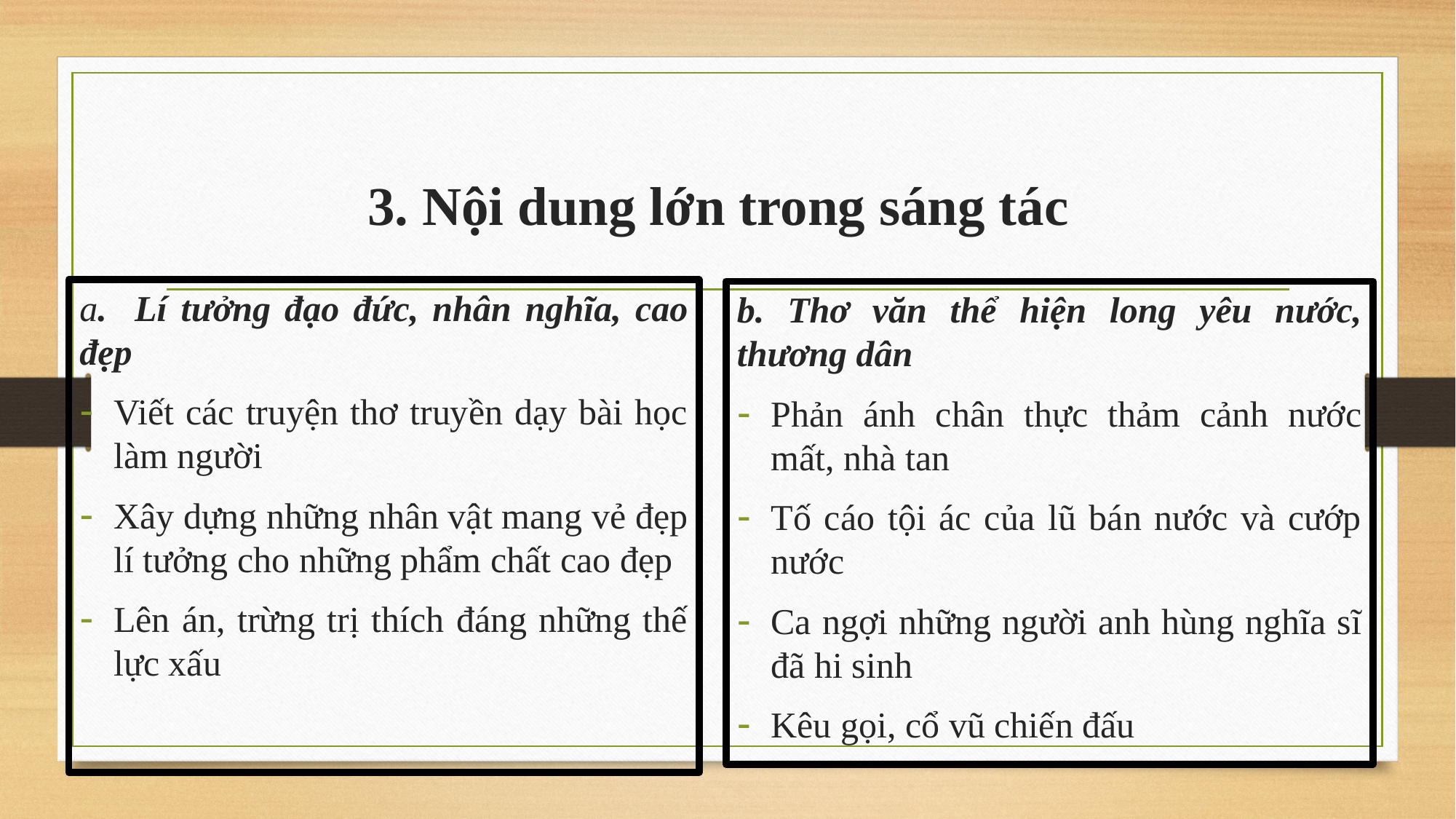

# 3. Nội dung lớn trong sáng tác
a.  Lí tưởng đạo đức, nhân nghĩa, cao đẹp
Viết các truyện thơ truyền dạy bài học làm người
Xây dựng những nhân vật mang vẻ đẹp lí tưởng cho những phẩm chất cao đẹp
Lên án, trừng trị thích đáng những thế lực xấu
b. Thơ văn thể hiện long yêu nước, thương dân
Phản ánh chân thực thảm cảnh nước mất, nhà tan
Tố cáo tội ác của lũ bán nước và cướp nước
Ca ngợi những người anh hùng nghĩa sĩ đã hi sinh
Kêu gọi, cổ vũ chiến đấu